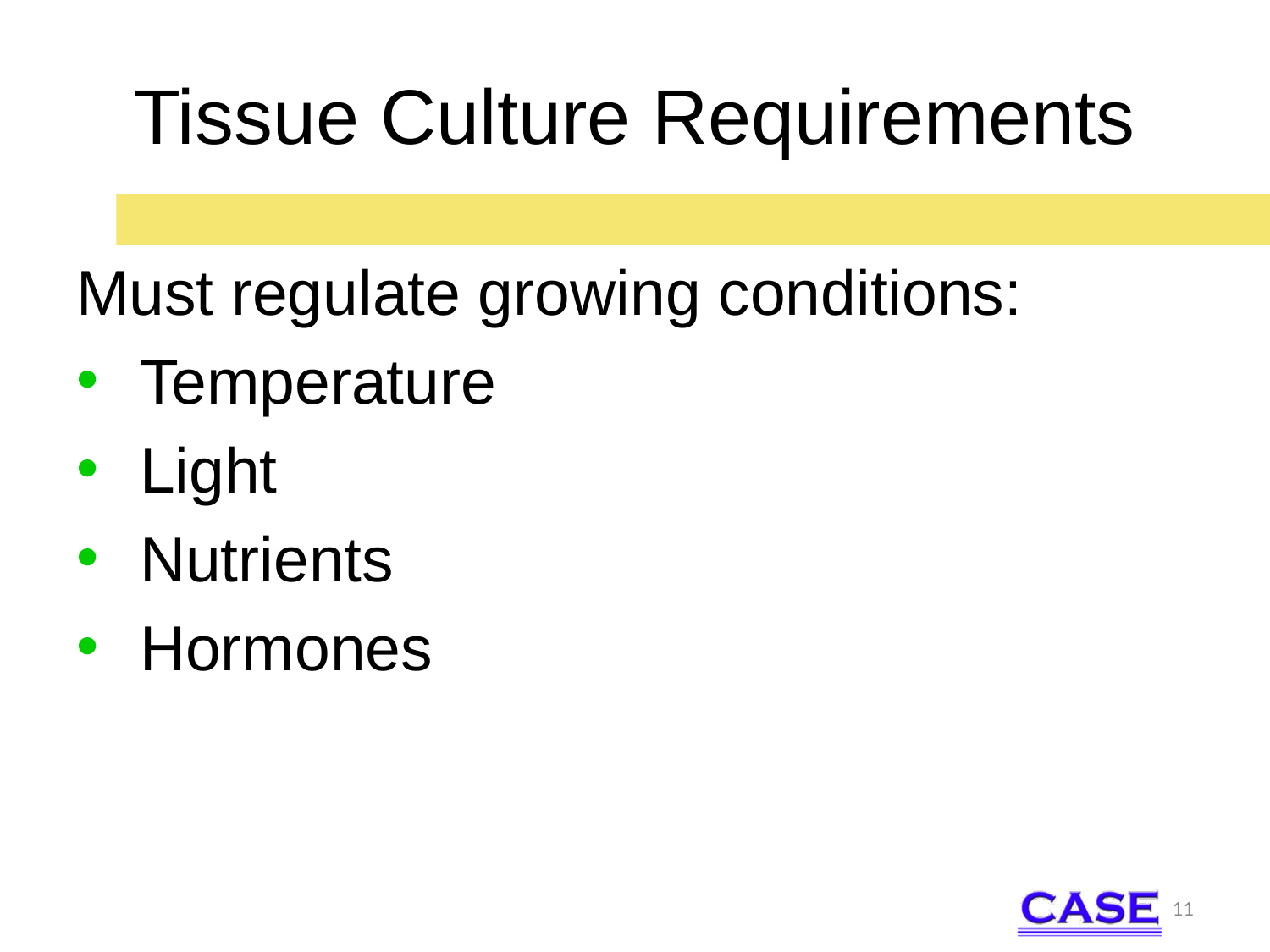

# Tissue Culture Requirements
Must regulate growing conditions:
Temperature
Light
Nutrients
Hormones
11